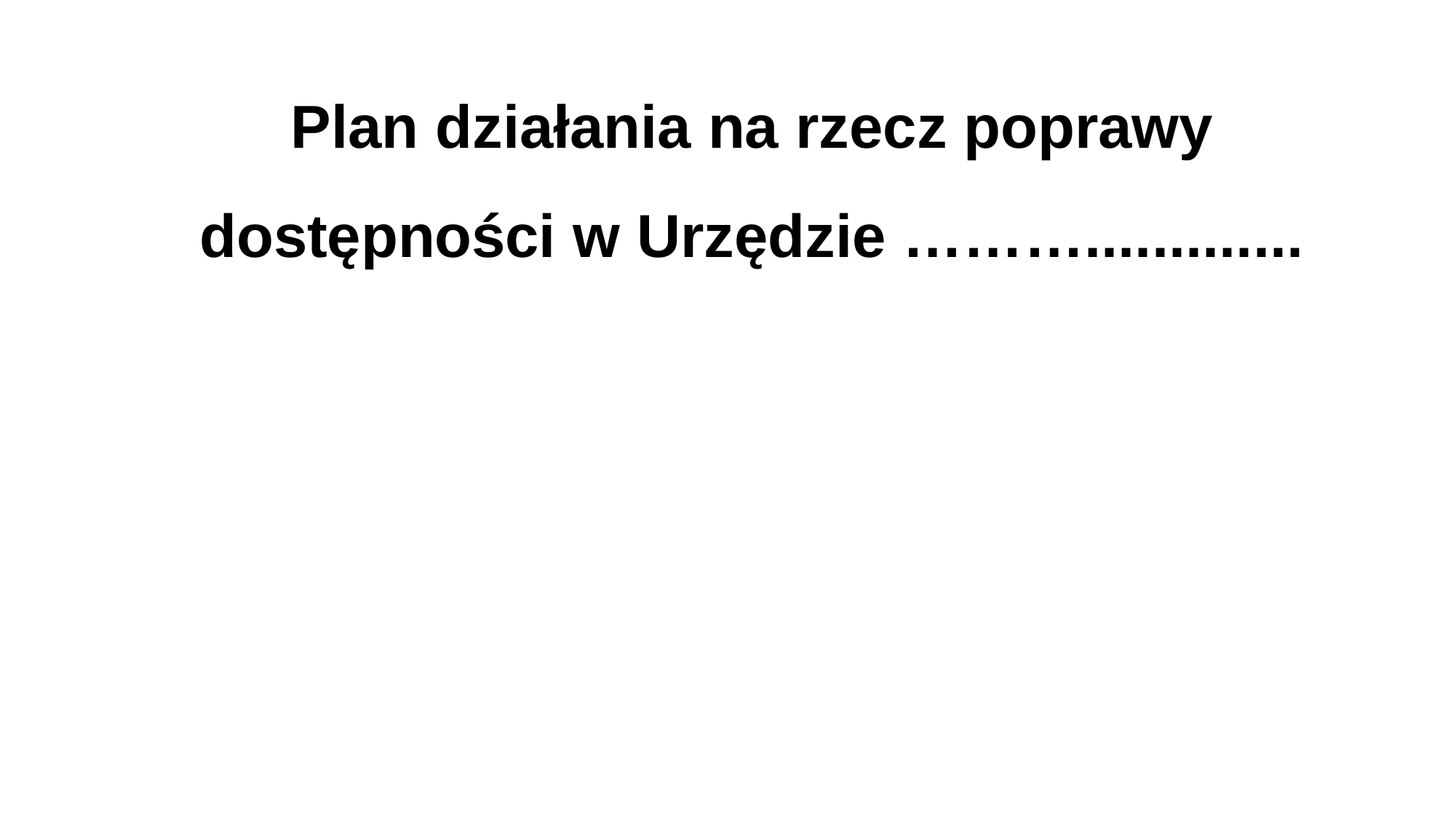

# Plan działania na rzecz poprawy dostępności w Urzędzie ……….............